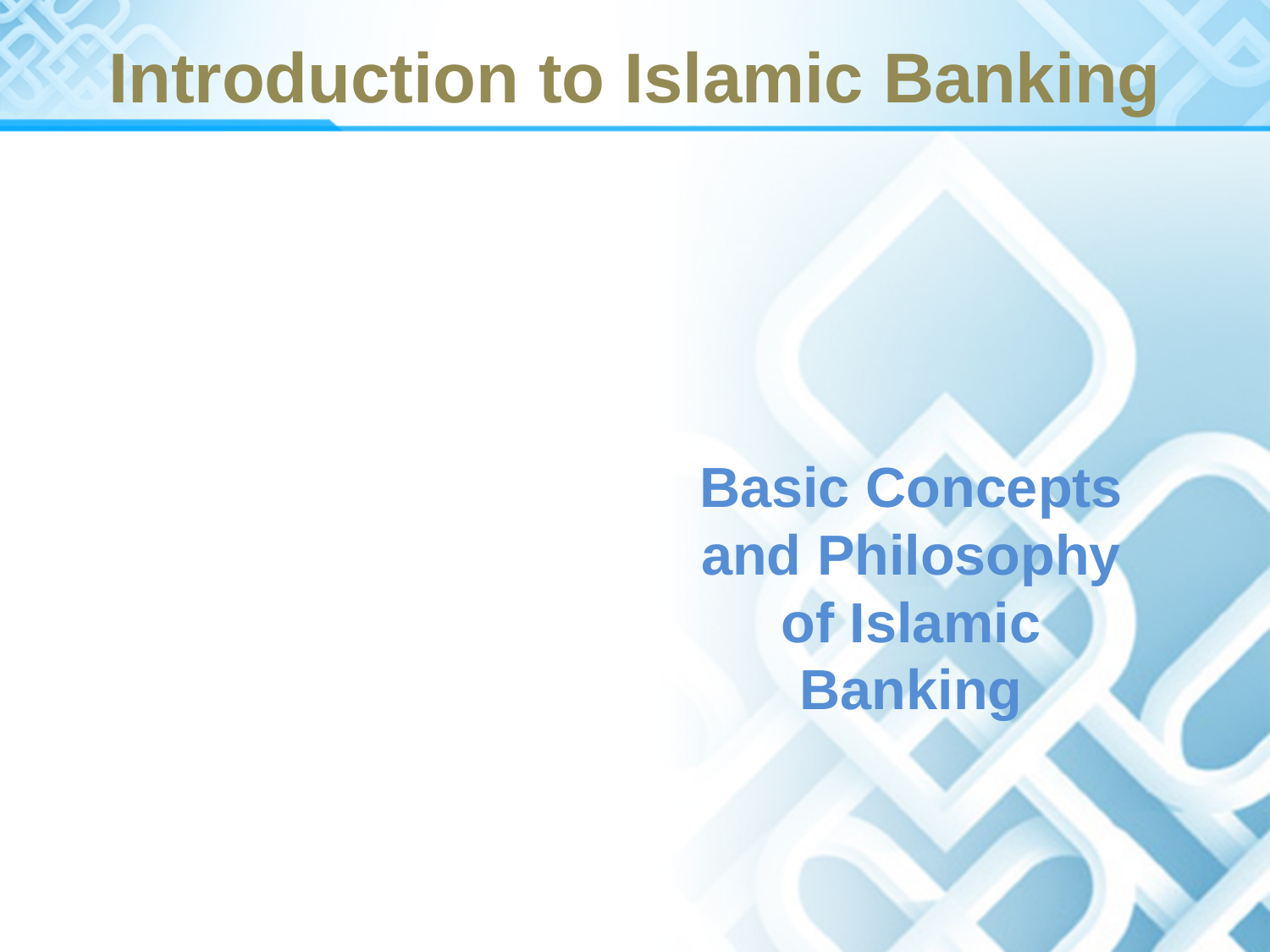

# Introduction to Islamic Banking
Basic Concepts and Philosophy of Islamic Banking